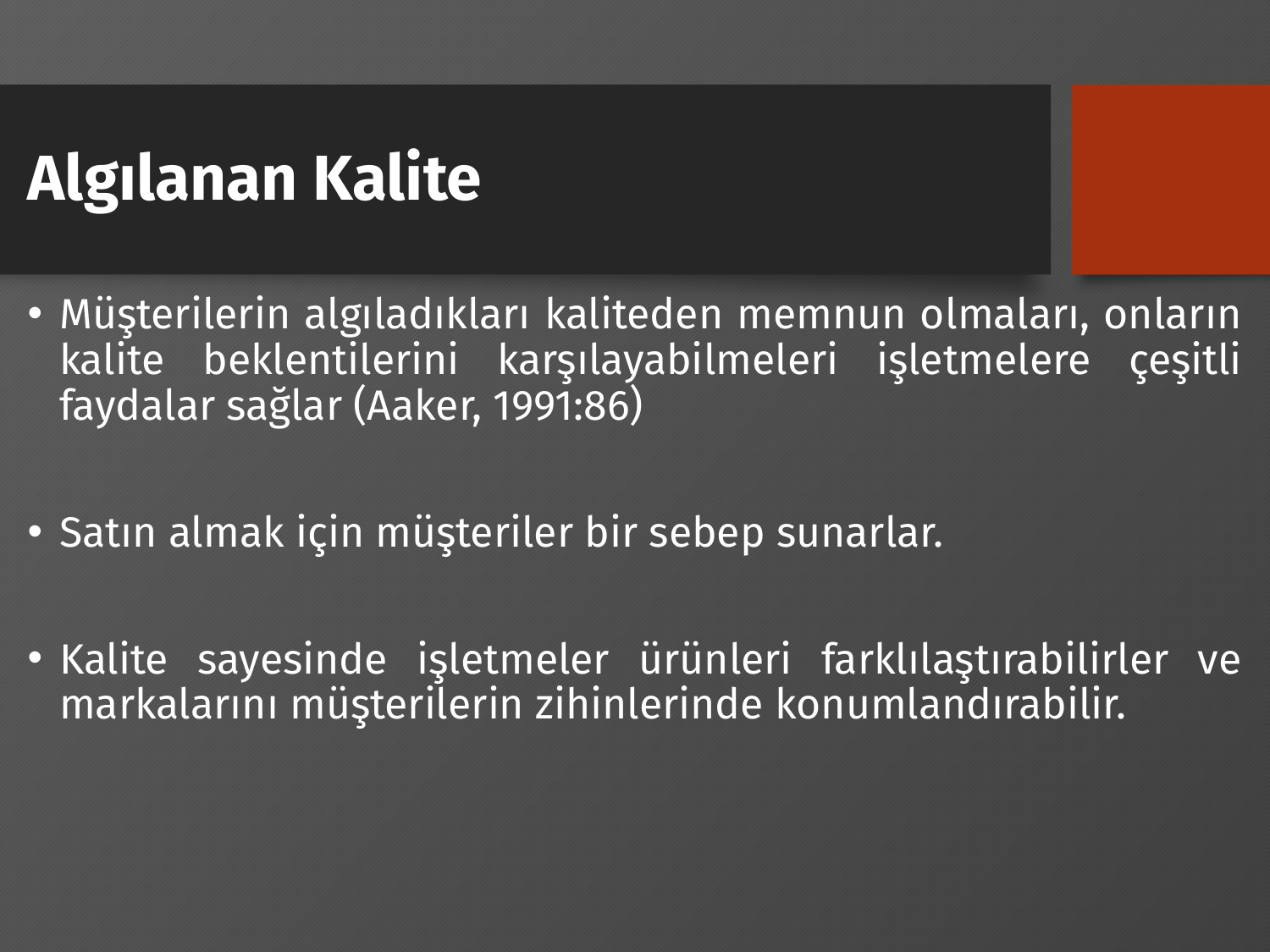

# Algılanan Kalite
Müşterilerin algıladıkları kaliteden memnun olmaları, onların kalite beklentilerini karşılayabilmeleri işletmelere çeşitli faydalar sağlar (Aaker, 1991:86)

Satın almak için müşteriler bir sebep sunarlar.

Kalite sayesinde işletmeler ürünleri farklılaştırabilirler ve markalarını müşterilerin zihinlerinde konumlandırabilir.